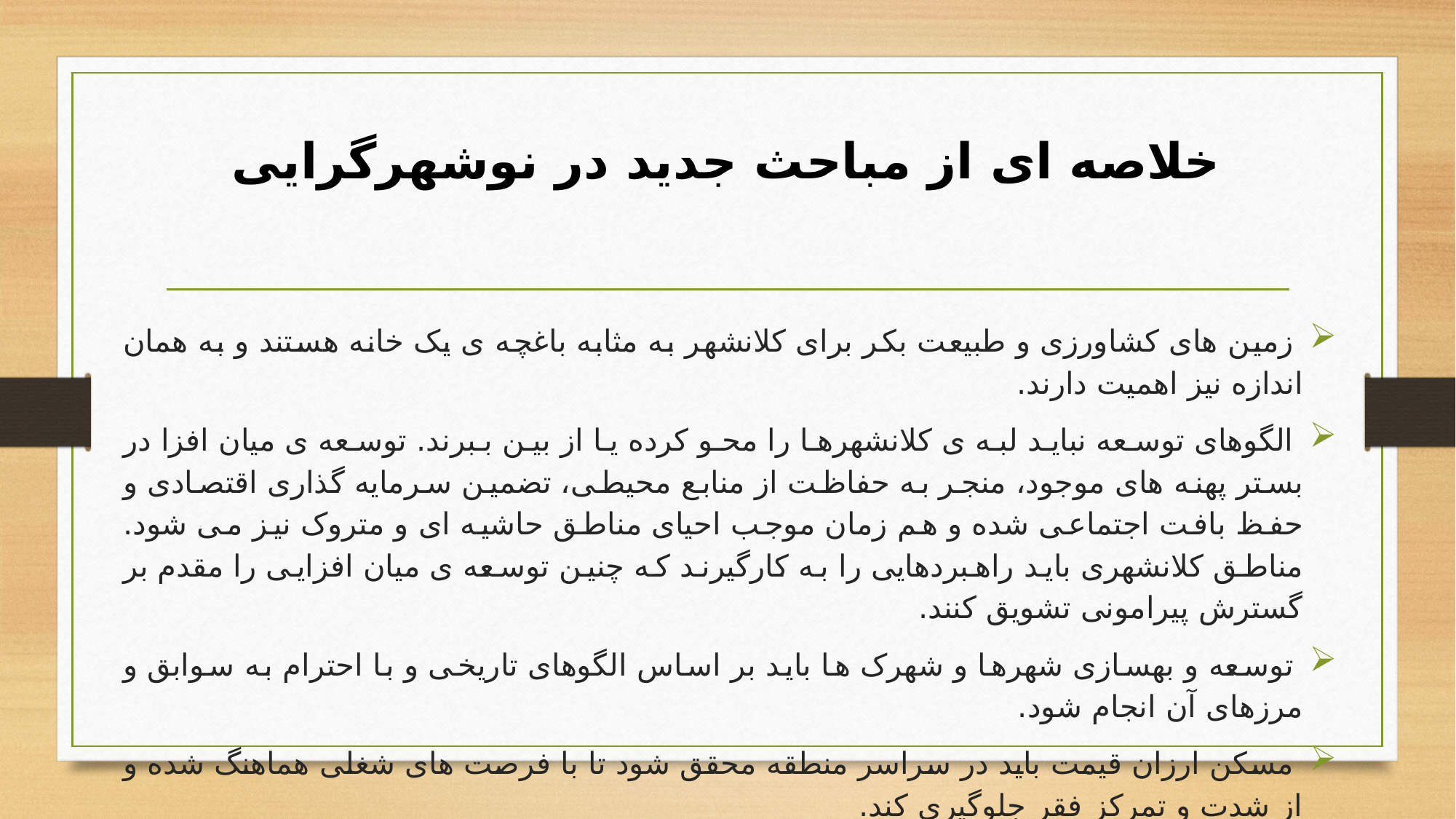

# خلاصه ای از مباحث جدید در نوشهرگرایی
 زمین های کشاورزی و طبیعت بکر برای کلانشهر به مثابه باغچه ی یک خانه هستند و به همان اندازه نیز اهمیت دارند.
 الگوهای توسعه نباید لبه ی کلانشهرها را محو کرده یا از بین ببرند. توسعه ی میان افزا در بستر پهنه های موجود، منجر به حفاظت از منابع محیطی، تضمین سرمایه گذاری اقتصادی و حفظ بافت اجتماعی شده و هم زمان موجب احیای مناطق حاشیه ای و متروک نیز می شود. مناطق کلانشهری باید راهبردهایی را به کارگیرند که چنین توسعه ی میان افزایی را مقدم بر گسترش پیرامونی تشویق کنند.
 توسعه و بهسازی شهرها و شهرک ها باید بر اساس الگوهای تاریخی و با احترام به سوابق و مرزهای آن انجام شود.
 مسکن ارزان قیمت باید در سراسر منطقه محقق شود تا با فرصت های شغلی هماهنگ شده و از شدت و تمرکز فقر جلوگیری کند.